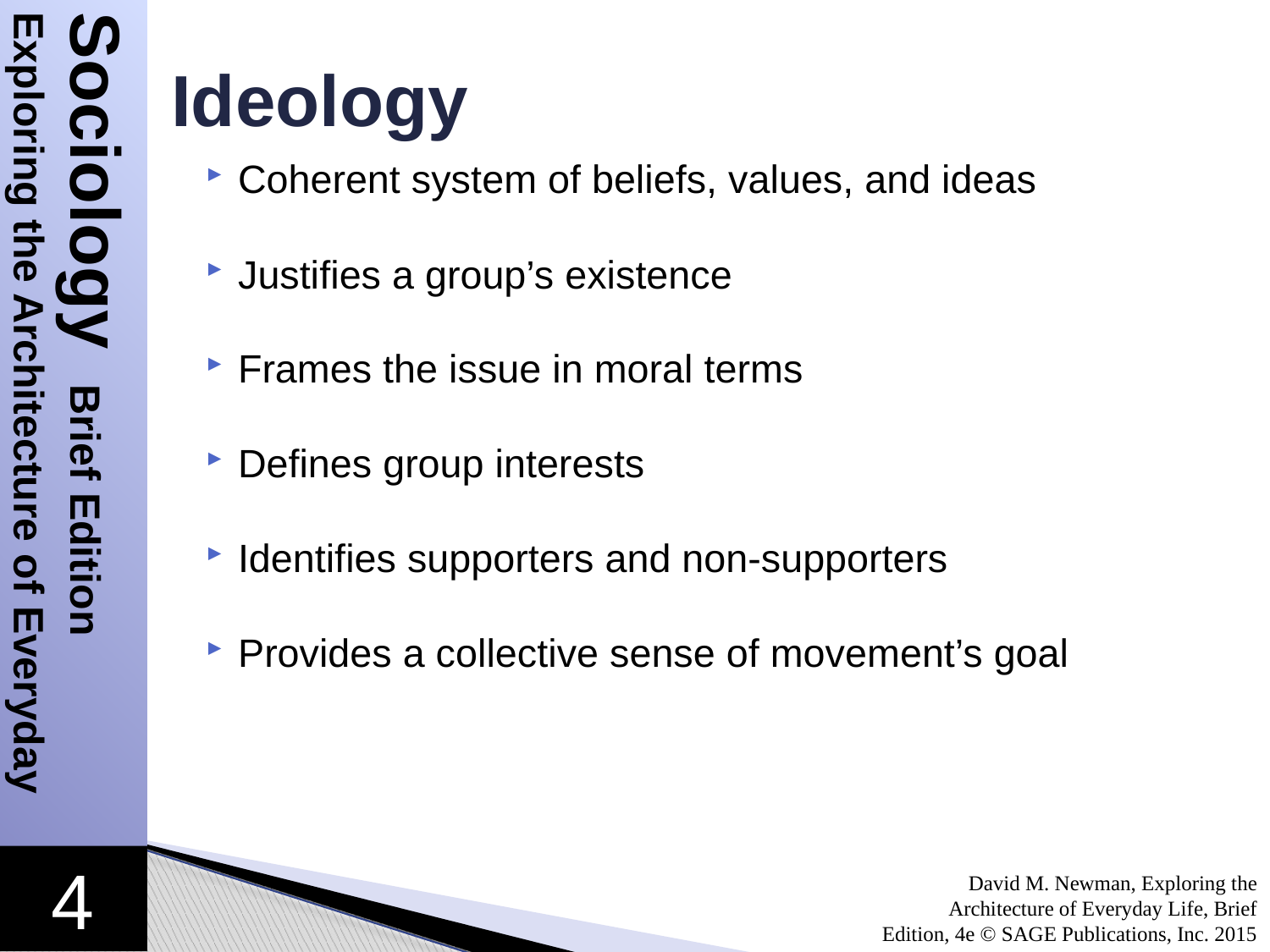

Ideology
Coherent system of beliefs, values, and ideas

Justifies a group’s existence

Frames the issue in moral terms

Defines group interests

Identifies supporters and non-supporters

Provides a collective sense of movement’s goal
David M. Newman, Exploring the Architecture of Everyday Life, Brief Edition, 4e © SAGE Publications, Inc. 2015